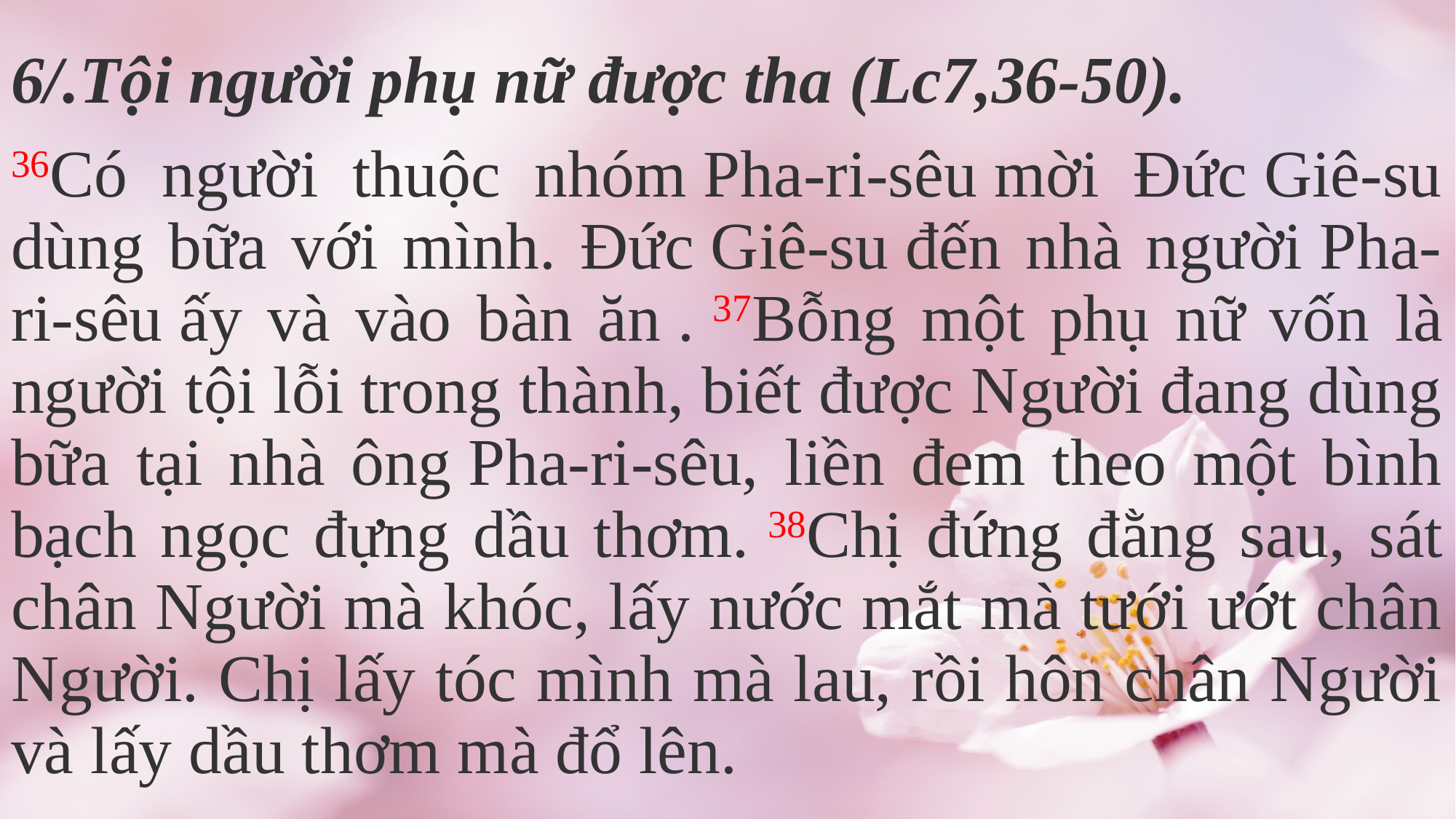

6/.Tội người phụ nữ được tha (Lc7,36-50).
36Có người thuộc nhóm Pha-ri-sêu mời Đức Giê-su dùng bữa với mình. Đức Giê-su đến nhà người Pha-ri-sêu ấy và vào bàn ăn . 37Bỗng một phụ nữ vốn là người tội lỗi trong thành, biết được Người đang dùng bữa tại nhà ông Pha-ri-sêu, liền đem theo một bình bạch ngọc đựng dầu thơm. 38Chị đứng đằng sau, sát chân Người mà khóc, lấy nước mắt mà tưới ướt chân Người. Chị lấy tóc mình mà lau, rồi hôn chân Người và lấy dầu thơm mà đổ lên.